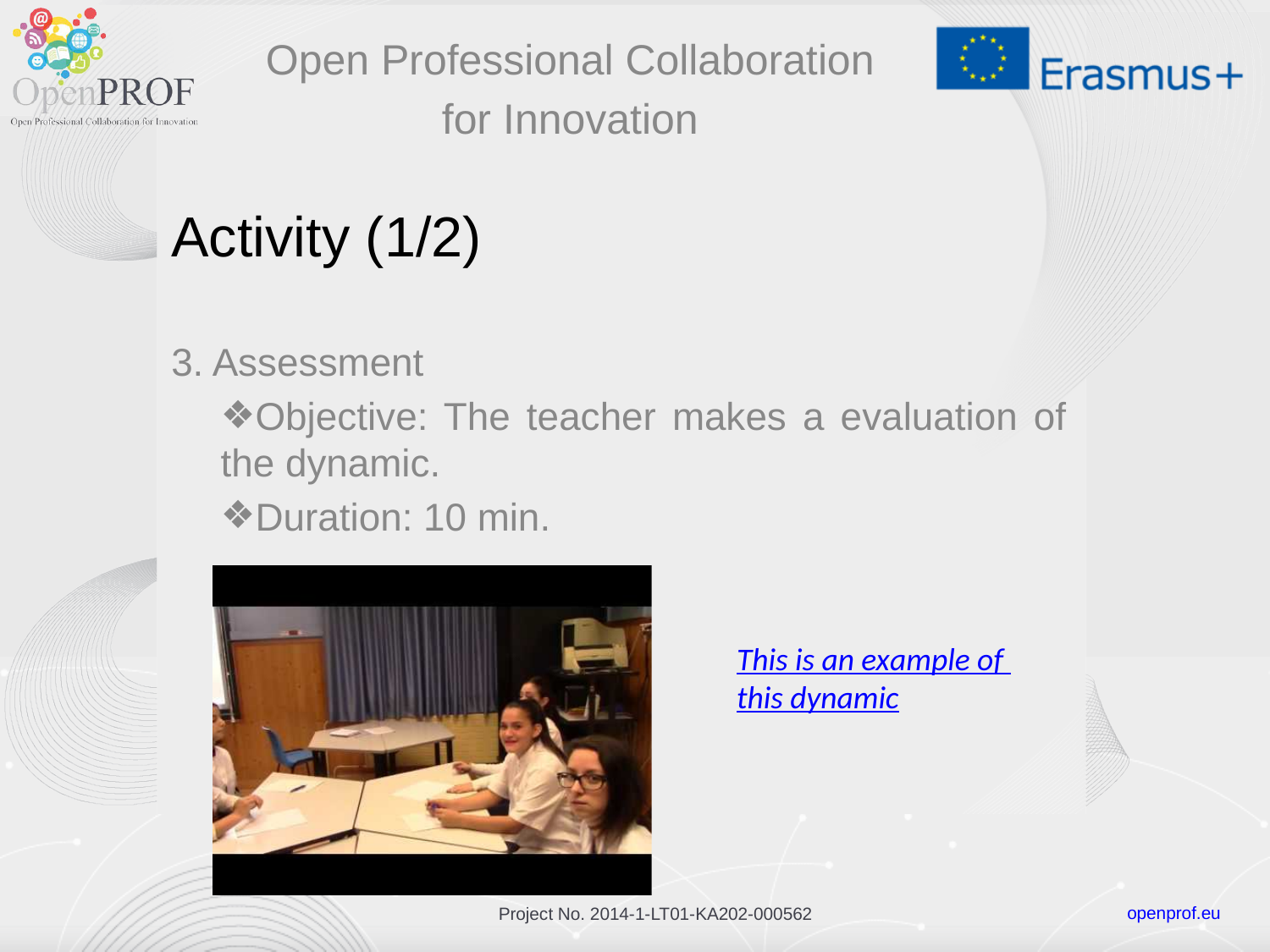

Open Professional Collaboration
for Innovation
# Activity (1/2)

3. Assessment
Objective: The teacher makes a evaluation of the dynamic.
Duration: 10 min.

This is an example of this dynamic